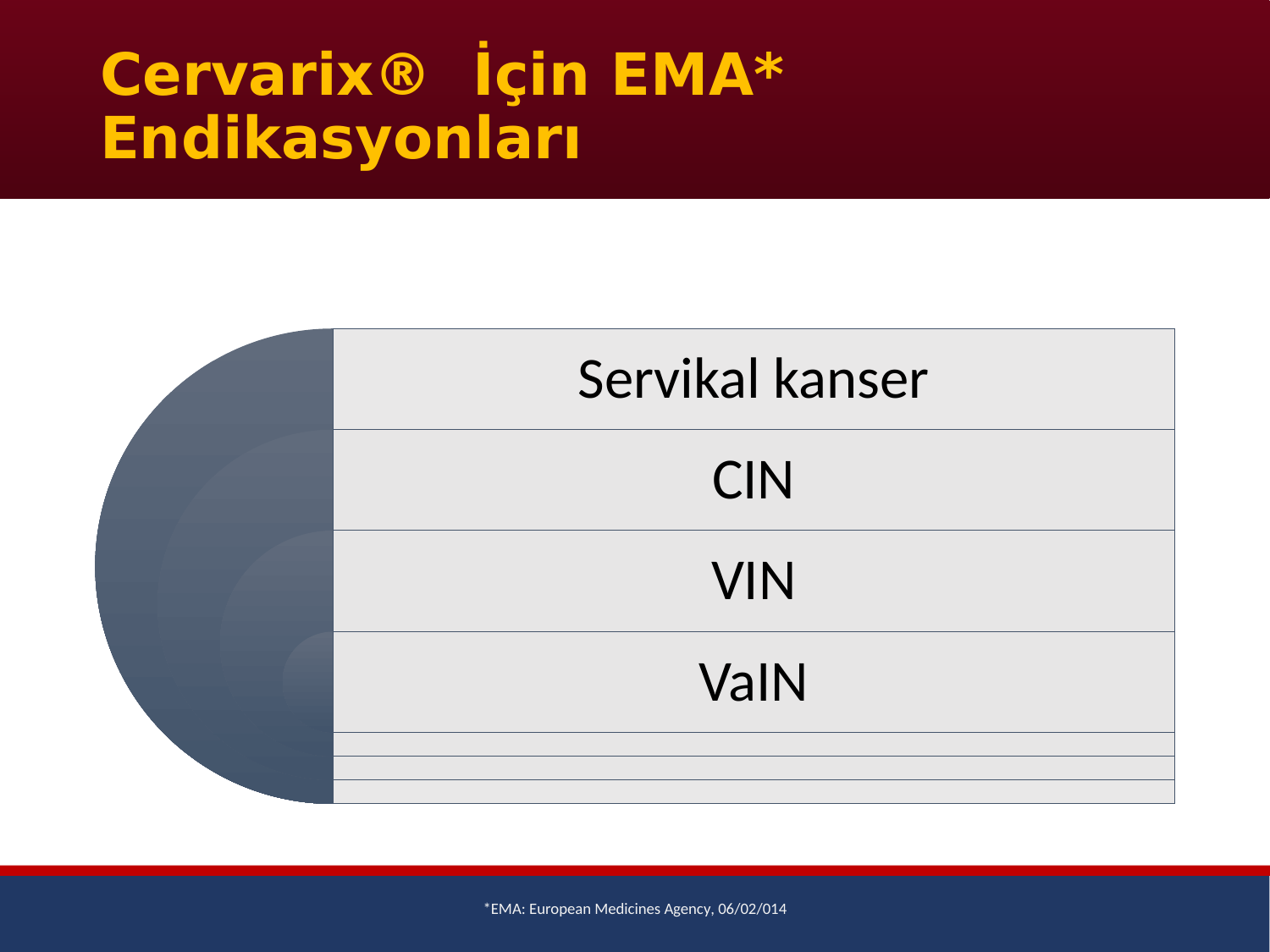

# Cervarix®  İçin EMA* Endikasyonları
Servikal kanser
CIN
VIN
VaIN
*EMA: European Medicines Agency, 06/02/014